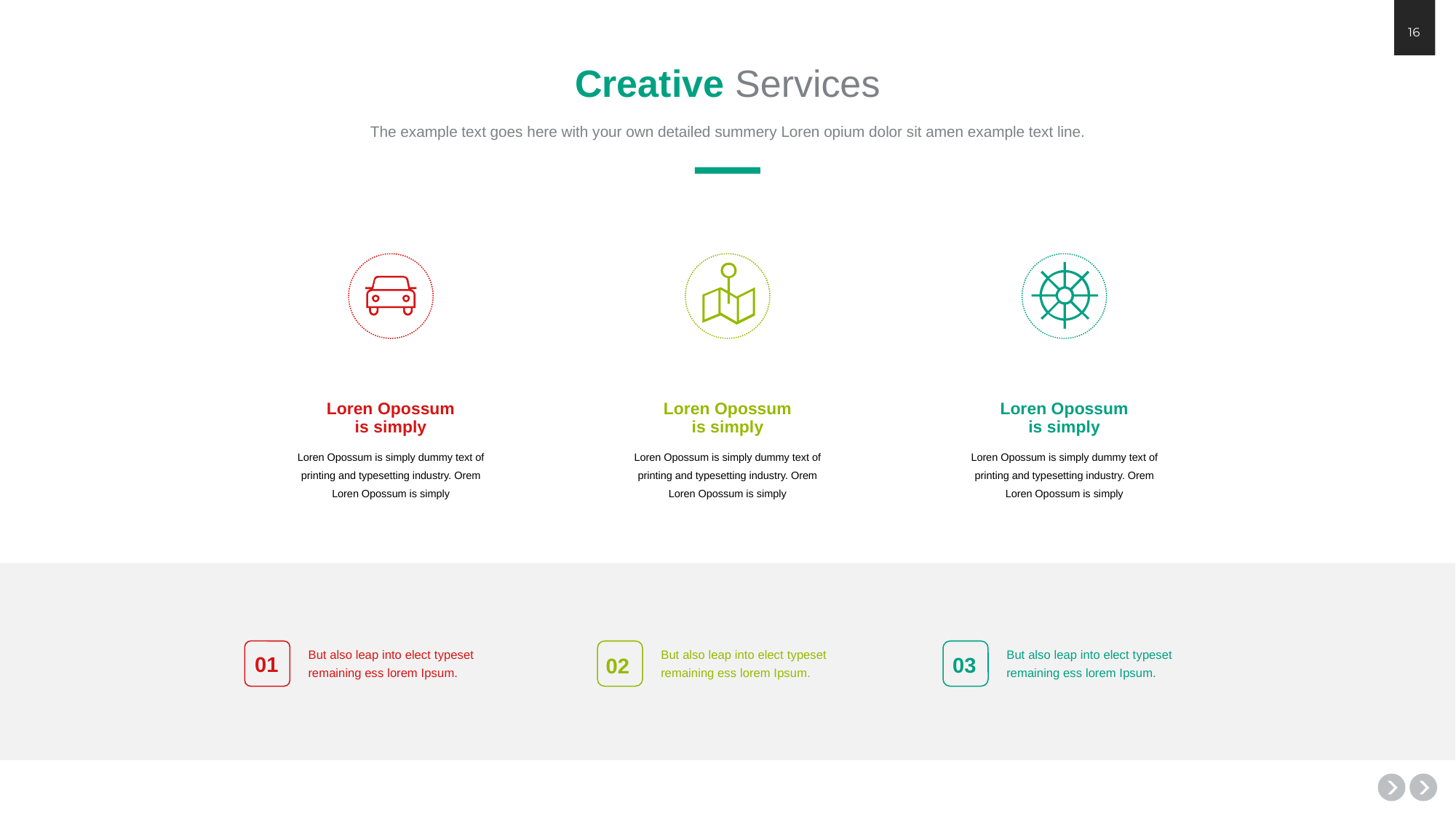

Creative Services
The example text goes here with your own detailed summery Loren opium dolor sit amen example text line.

Loren Opossum
 is simply
Loren Opossum is simply dummy text of
printing and typesetting industry. Orem
Loren Opossum is simply

Loren Opossum
 is simply
Loren Opossum is simply dummy text of
printing and typesetting industry. Orem
Loren Opossum is simply

Loren Opossum
 is simply
Loren Opossum is simply dummy text of
printing and typesetting industry. Orem
Loren Opossum is simply

But also leap into elect typeset remaining ess lorem Ipsum.
But also leap into elect typeset remaining ess lorem Ipsum.
But also leap into elect typeset remaining ess lorem Ipsum.

01
03
02